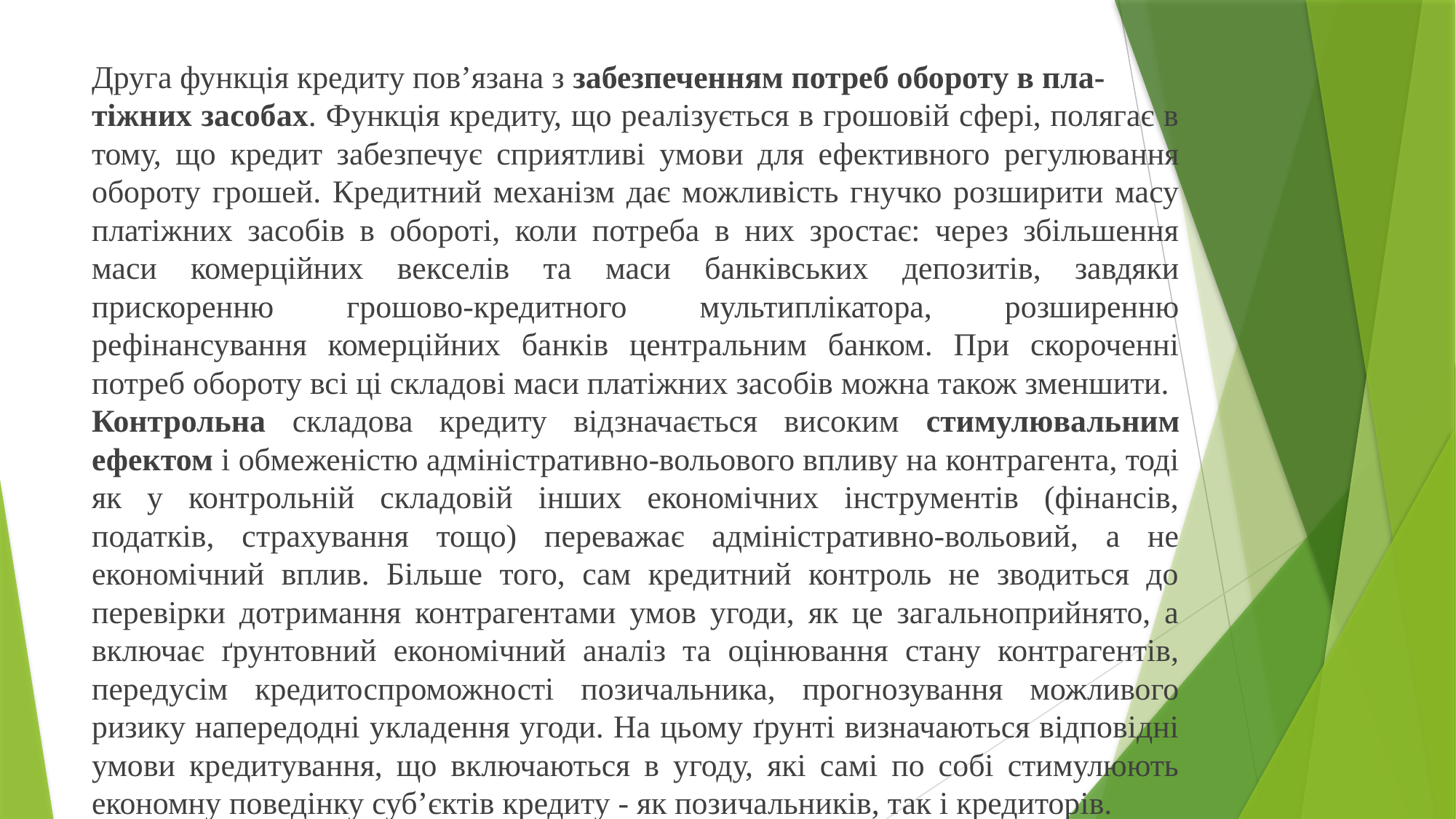

Друга функція кредиту пов’язана з забезпеченням потреб обороту в пла-
тіжних засобах. Функція кредиту, що реалізується в грошовій сфері, полягає в тому, що кредит забезпечує сприятливі умови для ефективного регулювання обороту грошей. Кредитний механізм дає можливість гнучко розширити масу платіжних засобів в обороті, коли потреба в них зростає: через збільшення маси комерційних векселів та маси банківських депозитів, завдяки прискоренню грошово-кредитного мультиплікатора, розширенню рефінансування комерційних банків центральним банком. При скороченні потреб обороту всі ці складові маси платіжних засобів можна також зменшити.
Контрольна складова кредиту відзначається високим стимулювальним ефектом і обмеженістю адміністративно-вольового впливу на контрагента, тоді як у контрольній складовій інших економічних інструментів (фінансів, податків, страхування тощо) переважає адміністративно-вольовий, а не економічний вплив. Більше того, сам кредитний контроль не зводиться до перевірки дотримання контрагентами умов угоди, як це загальноприйнято, а включає ґрунтовний економічний аналіз та оцінювання стану контрагентів, передусім кредитоспроможності позичальника, прогнозування можливого ризику напередодні укладення угоди. На цьому ґрунті визначаються відповідні умови кредитування, що включаються в угоду, які самі по собі стимулюють економну поведінку суб’єктів кредиту - як позичальників, так і кредиторів.